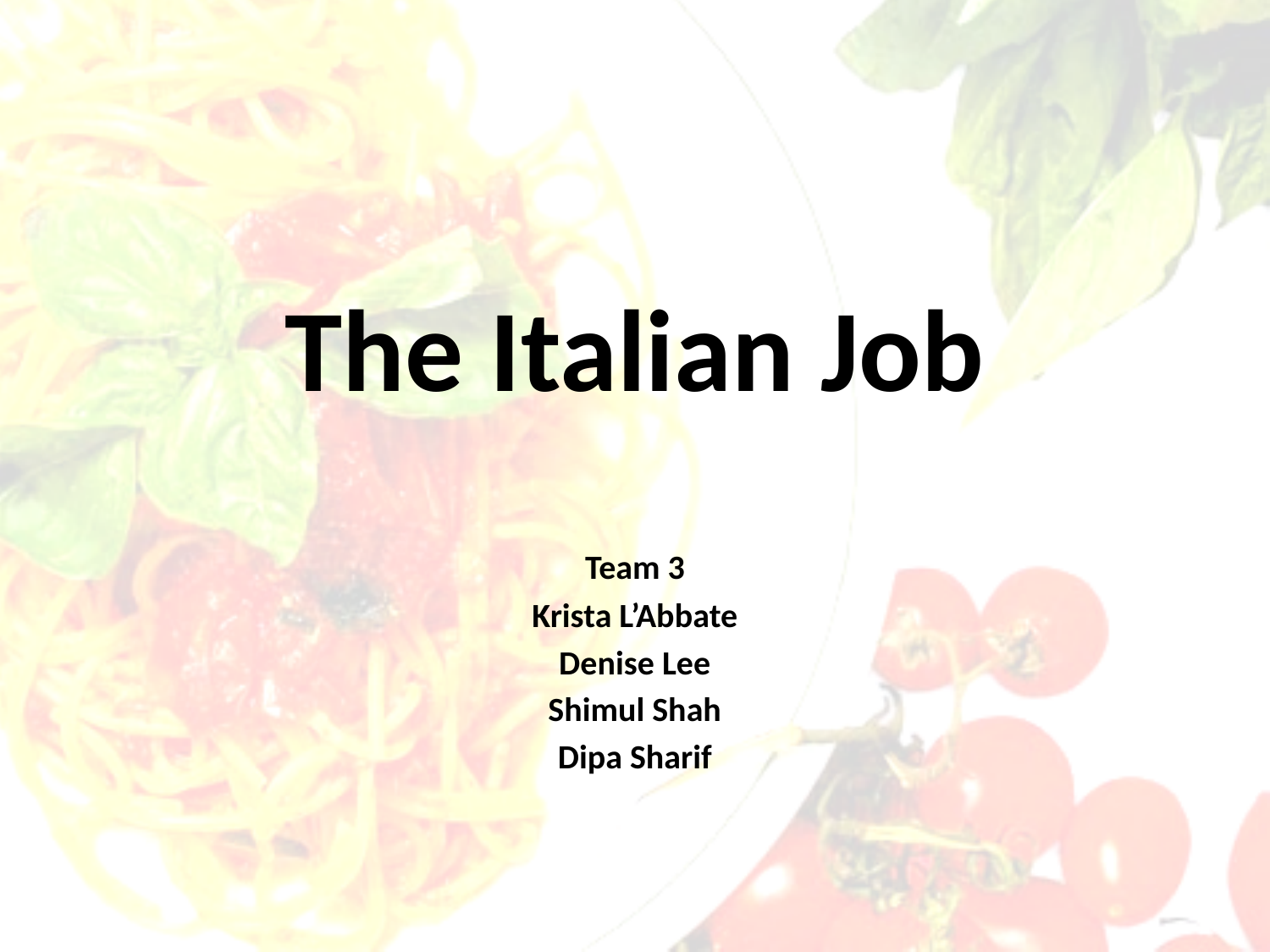

# The Italian Job
Team 3
Krista L’Abbate
Denise Lee
Shimul Shah
Dipa Sharif